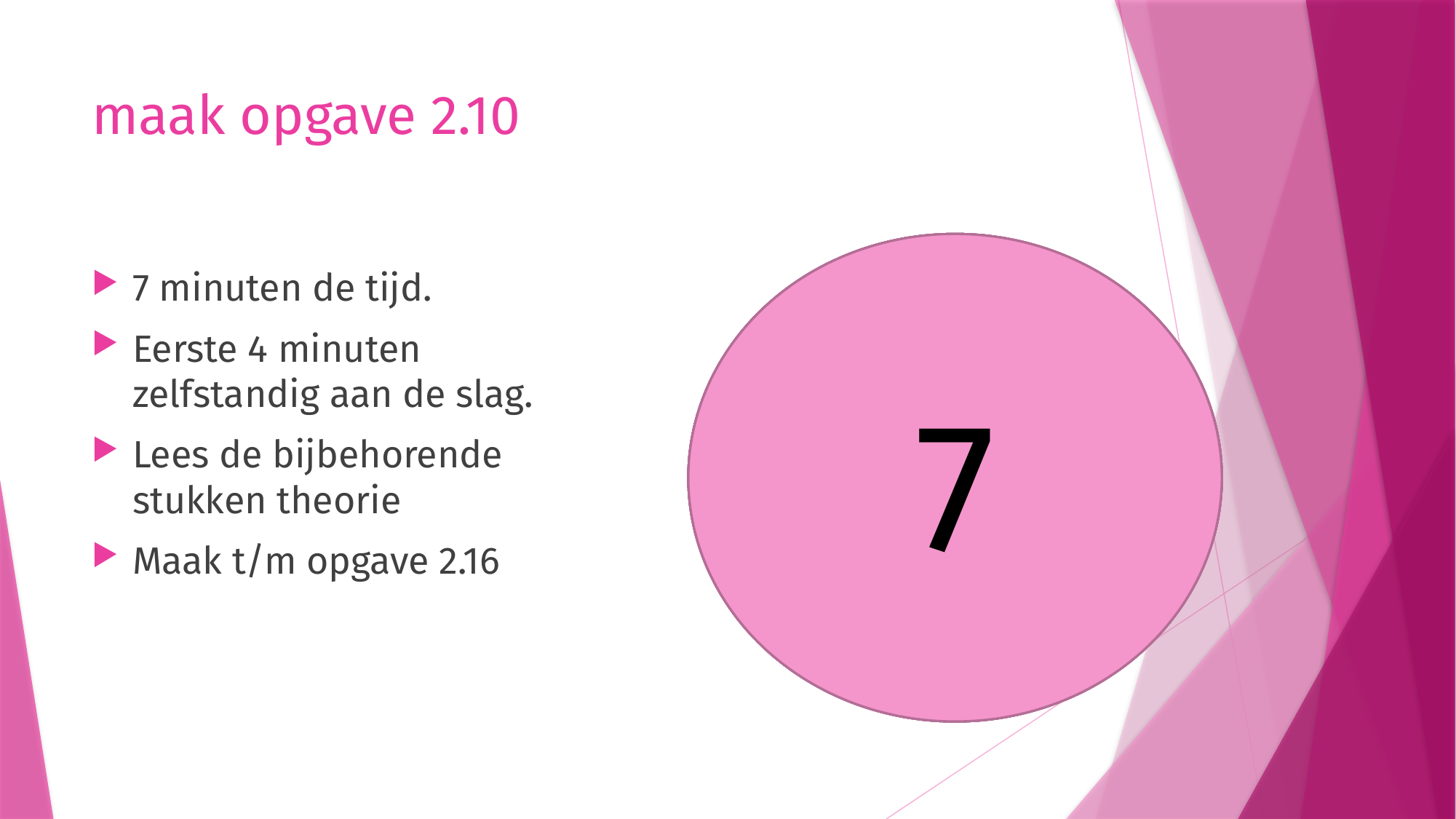

# maak opgave 2.10
5
6
7
4
3
1
2
7 minuten de tijd.
Eerste 4 minuten zelfstandig aan de slag.
Lees de bijbehorende stukken theorie
Maak t/m opgave 2.16